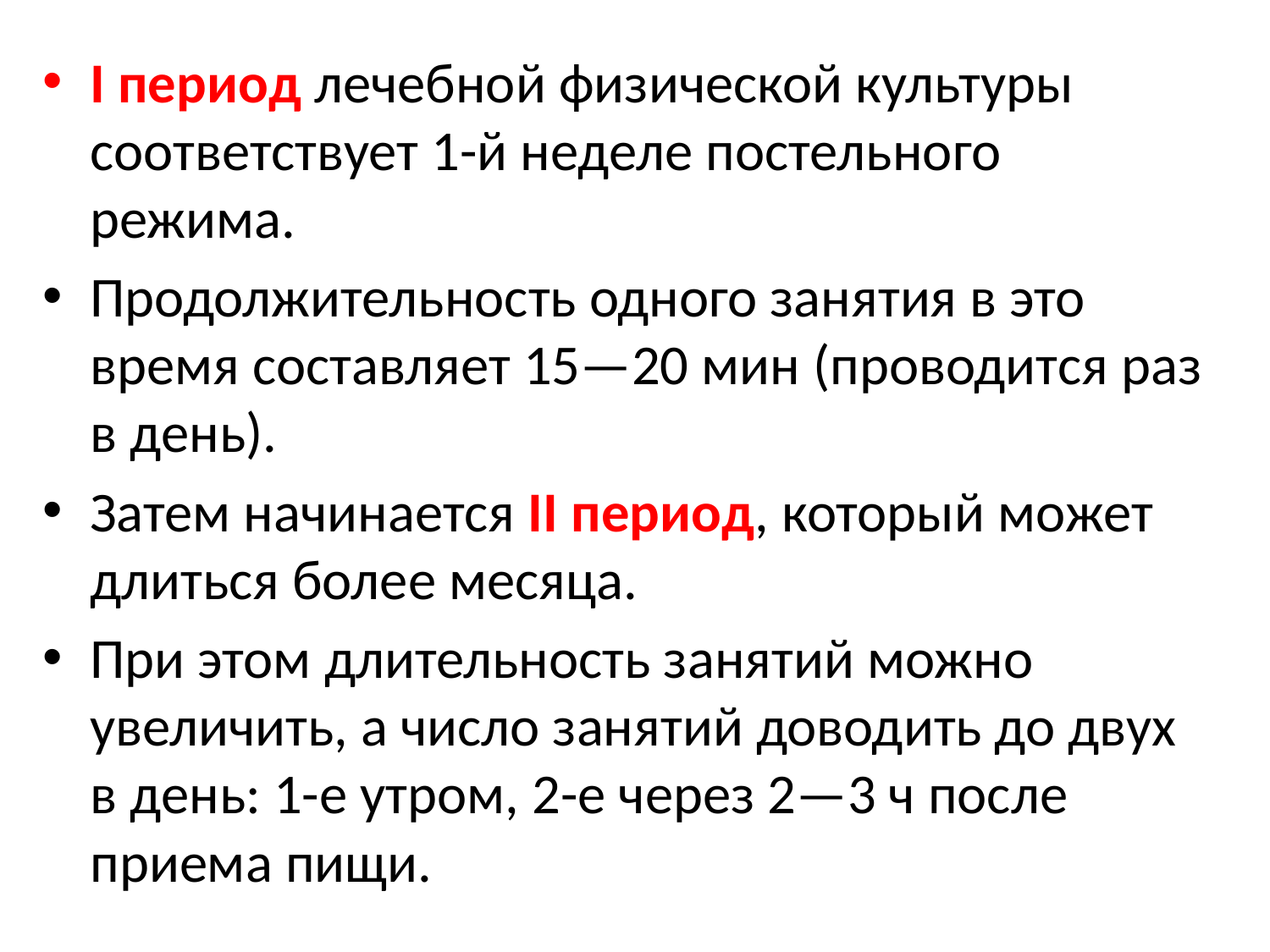

I период лечебной физической культуры соответствует 1-й неделе постельного режима.
Продолжительность одного занятия в это время составляет 15—20 мин (проводится раз в день).
Затем начинается II период, который может длиться более месяца.
При этом длительность занятий можно увеличить, а число занятий доводить до двух в день: 1-е утром, 2-е через 2—3 ч после приема пищи.